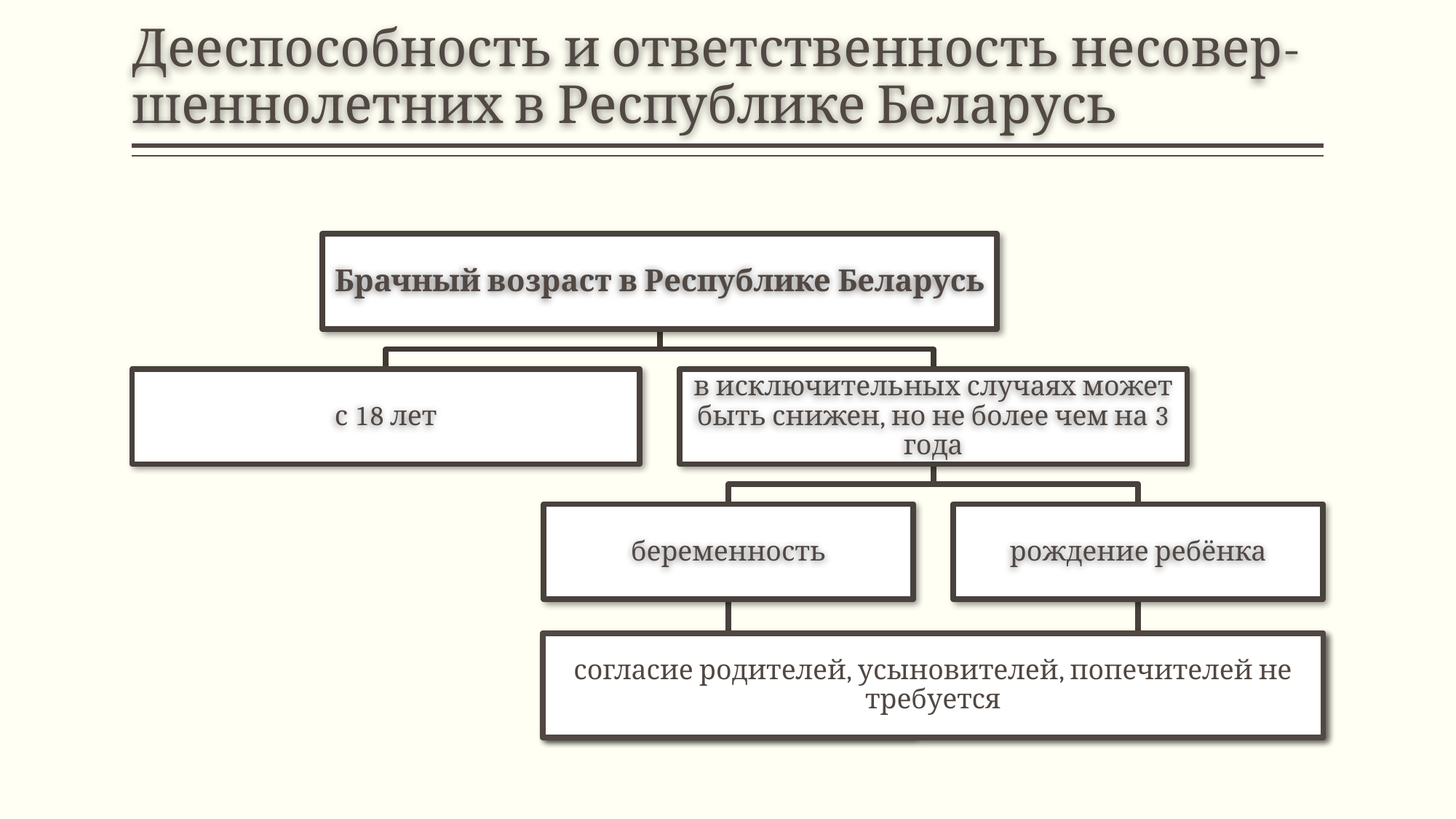

# Дееспособность и ответственность несовер- шеннолетних в Республике Беларусь

Брачный возраст в Республике Беларусь

с 18 лет

в исключительных случаях может быть снижен, но не более чем на 3 года

беременность

рождение ребёнка

согласие родителей, усыновителей, попечителей не требуется